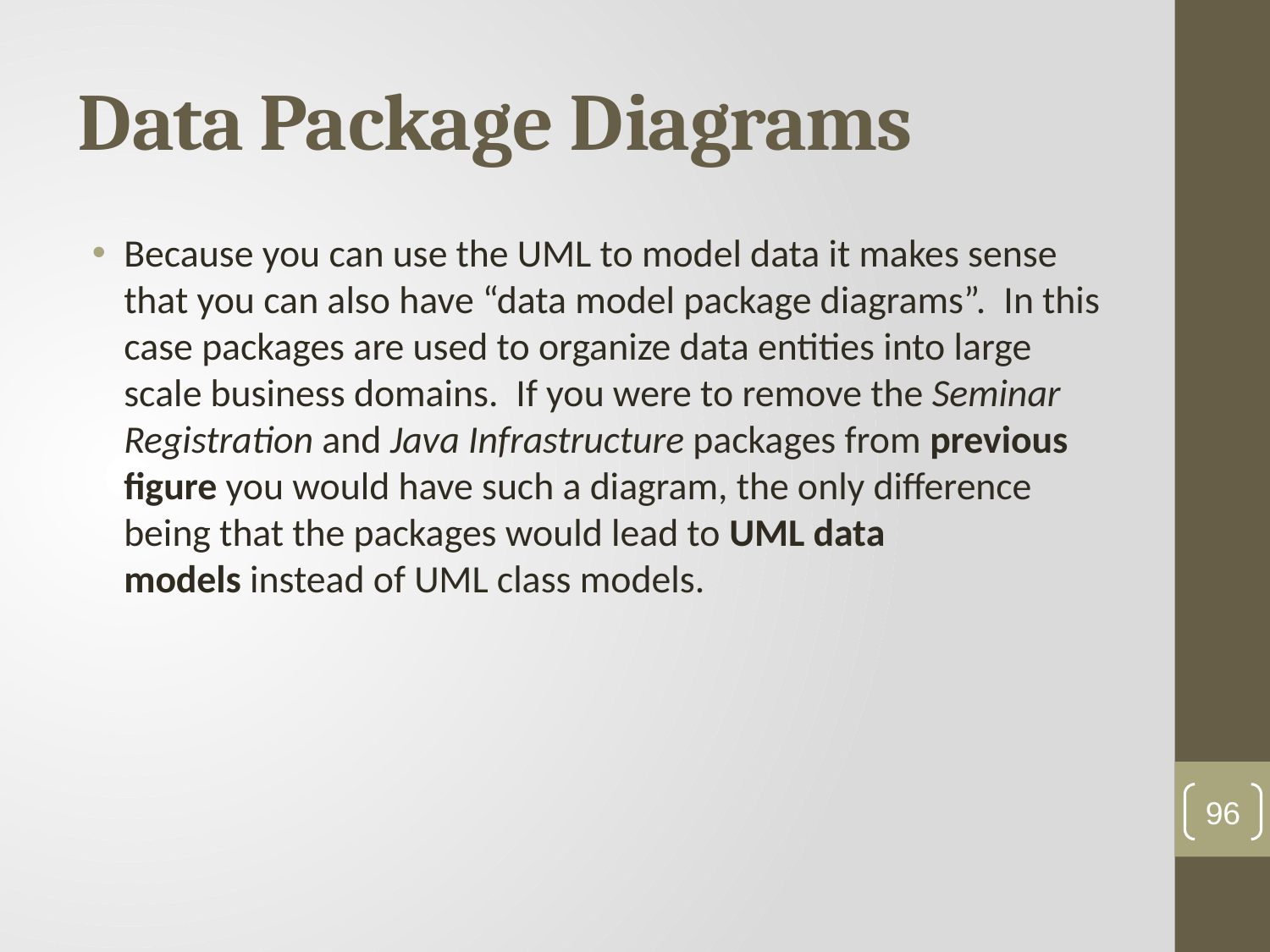

# Data Package Diagrams
Because you can use the UML to model data it makes sense that you can also have “data model package diagrams”.  In this case packages are used to organize data entities into large scale business domains.  If you were to remove the Seminar Registration and Java Infrastructure packages from previous figure you would have such a diagram, the only difference being that the packages would lead to UML data models instead of UML class models.
96